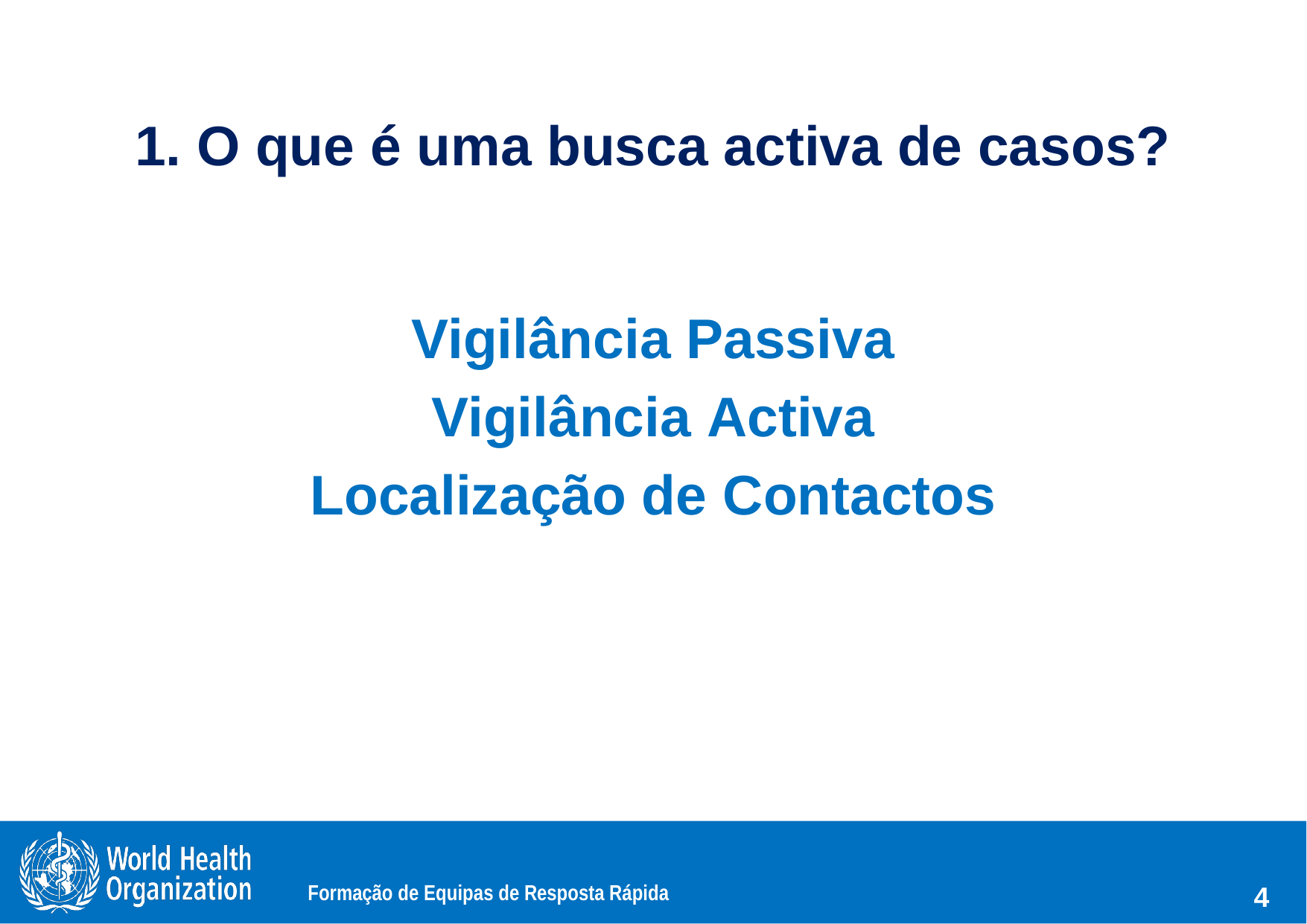

# 1. O que é uma busca activa de casos?

Vigilância Passiva
Vigilância Activa
Localização de Contactos